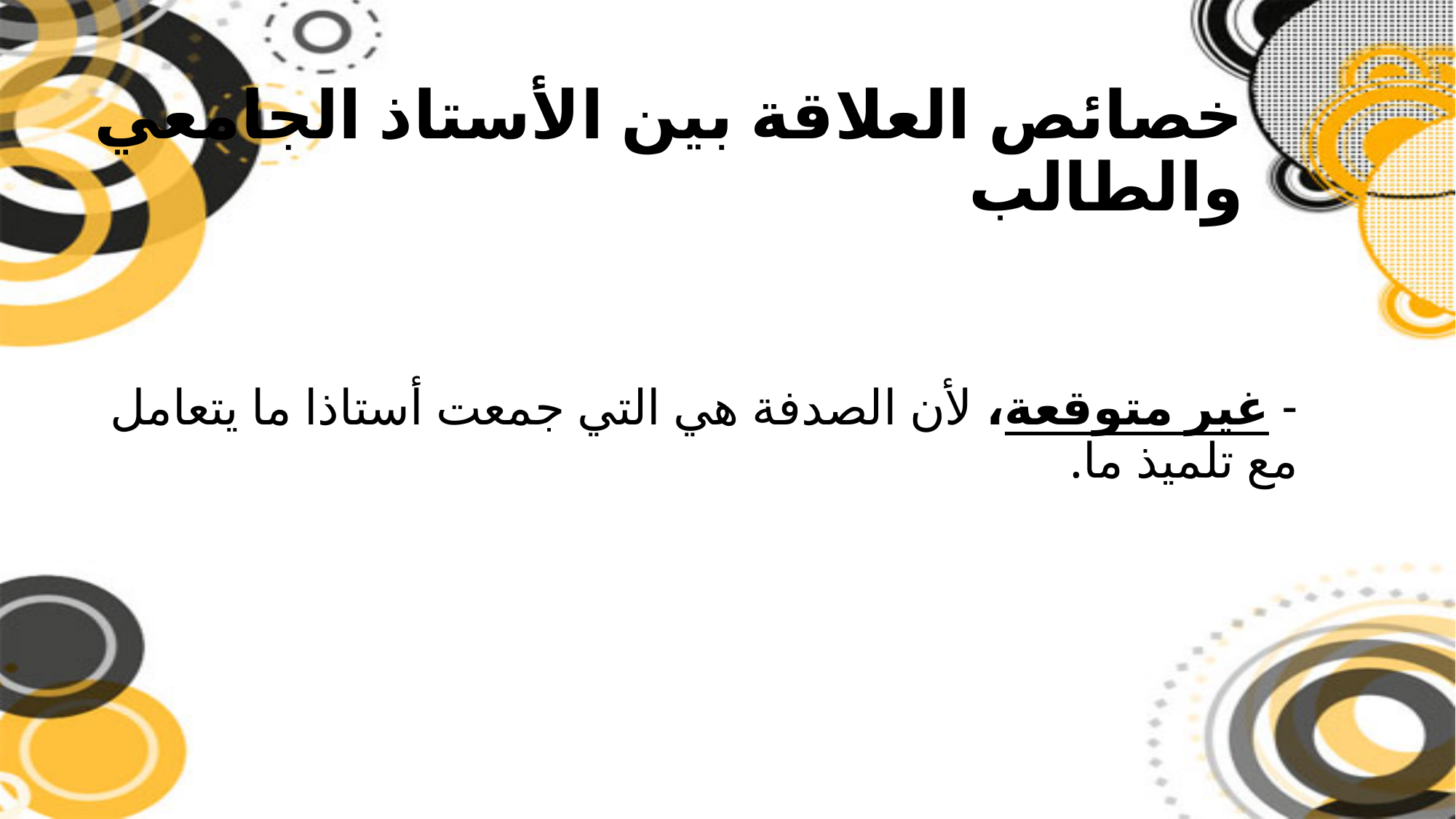

# خصائص العلاقة بين الأستاذ الجامعي والطالب
- غير متوقعة، لأن الصدفة هي التي جمعت أستاذا ما يتعامل مع تلميذ ما.